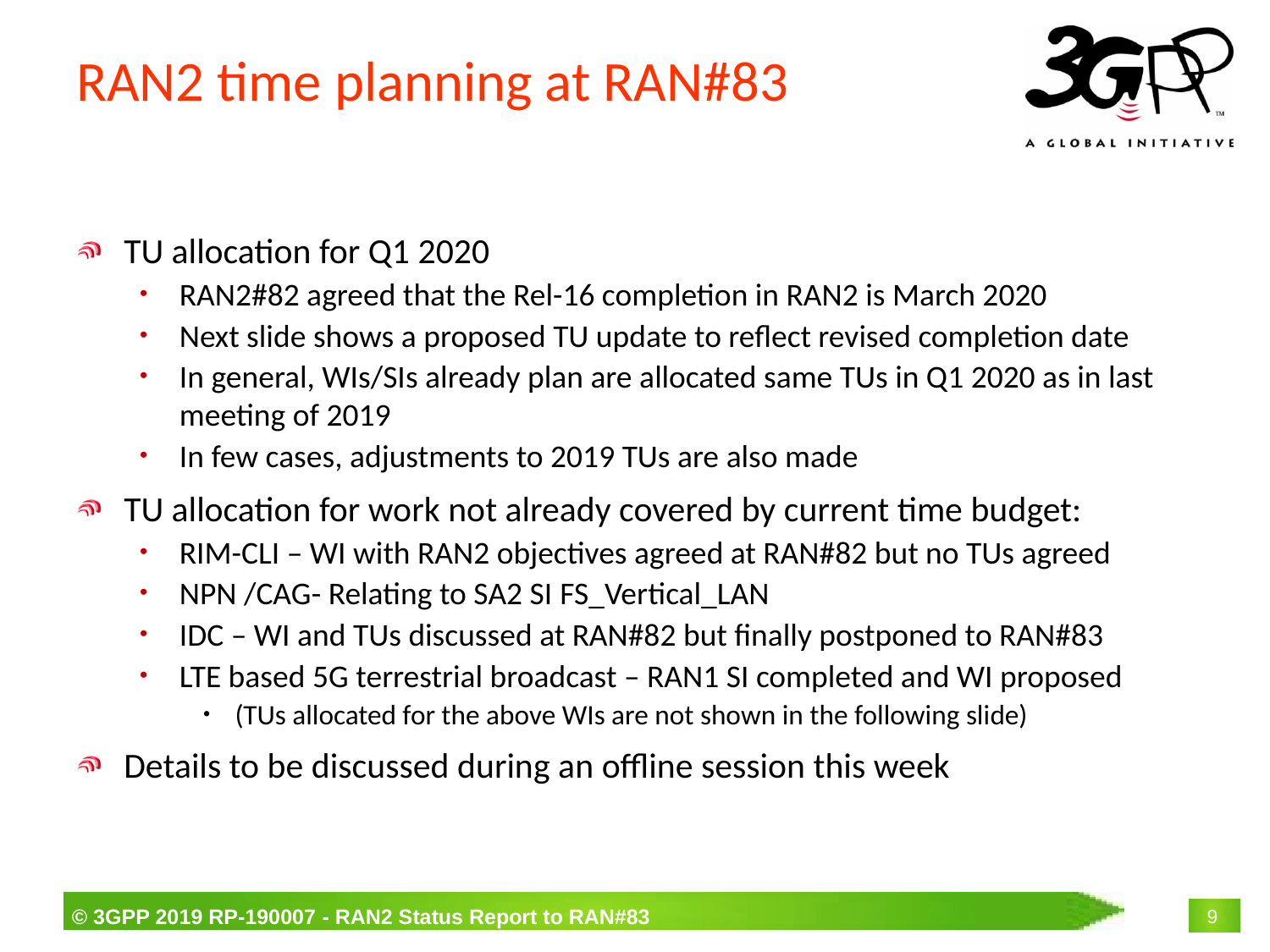

# RAN2 time planning at RAN#83
TU allocation for Q1 2020
RAN2#82 agreed that the Rel-16 completion in RAN2 is March 2020
Next slide shows a proposed TU update to reflect revised completion date
In general, WIs/SIs already plan are allocated same TUs in Q1 2020 as in last meeting of 2019
In few cases, adjustments to 2019 TUs are also made
TU allocation for work not already covered by current time budget:
RIM-CLI – WI with RAN2 objectives agreed at RAN#82 but no TUs agreed
NPN /CAG- Relating to SA2 SI FS_Vertical_LAN
IDC – WI and TUs discussed at RAN#82 but finally postponed to RAN#83
LTE based 5G terrestrial broadcast – RAN1 SI completed and WI proposed
(TUs allocated for the above WIs are not shown in the following slide)
Details to be discussed during an offline session this week